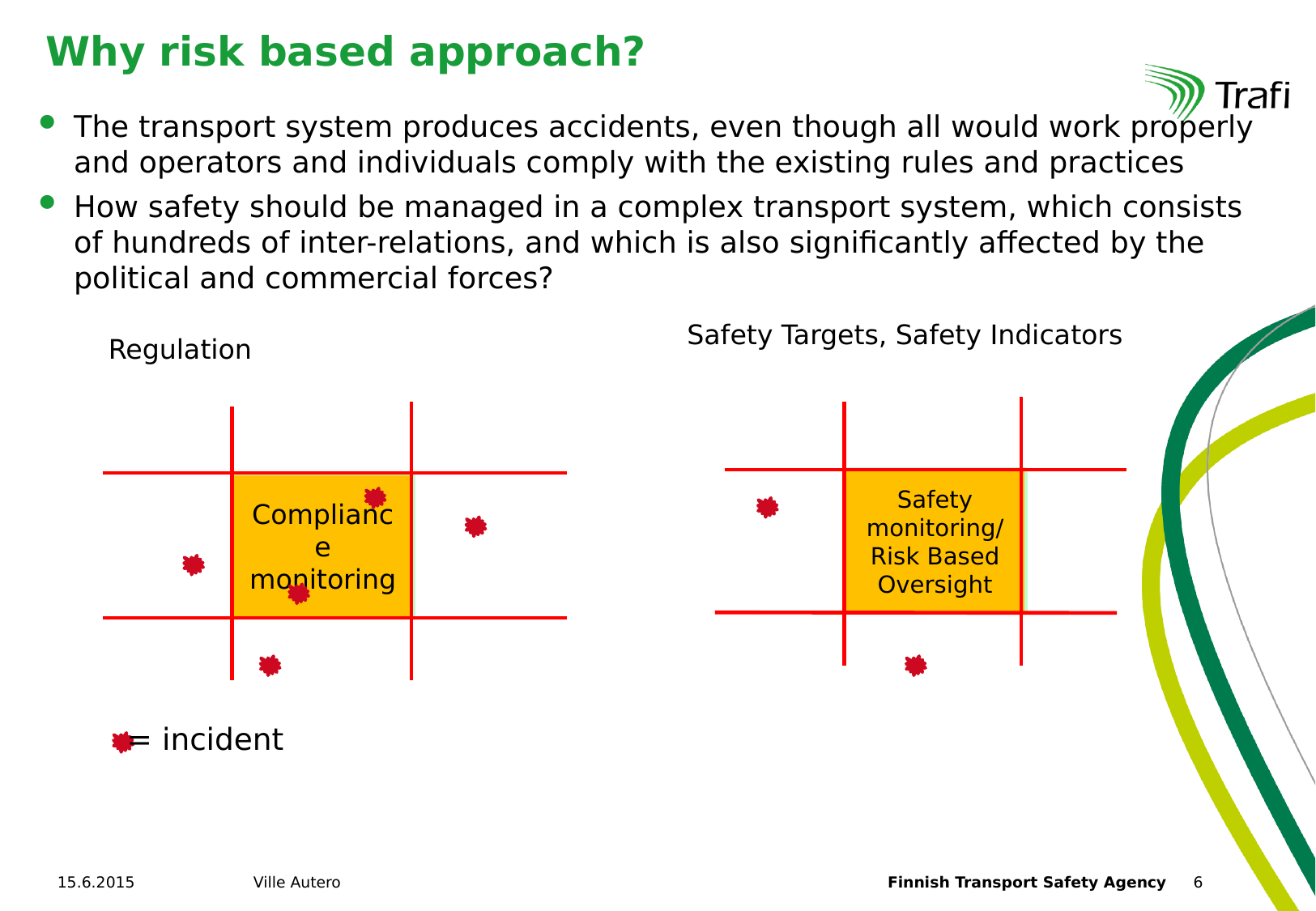

# Why risk based approach?
The transport system produces accidents, even though all would work properly and operators and individuals comply with the existing rules and practices
How safety should be managed in a complex transport system, which consists of hundreds of inter-relations, and which is also significantly affected by the political and commercial forces?

Safety Targets, Safety Indicators
Regulation
Safety monitoring/
Risk Based Oversight
Compliance monitoring

= incident

15.6.2015
Ville Autero
6